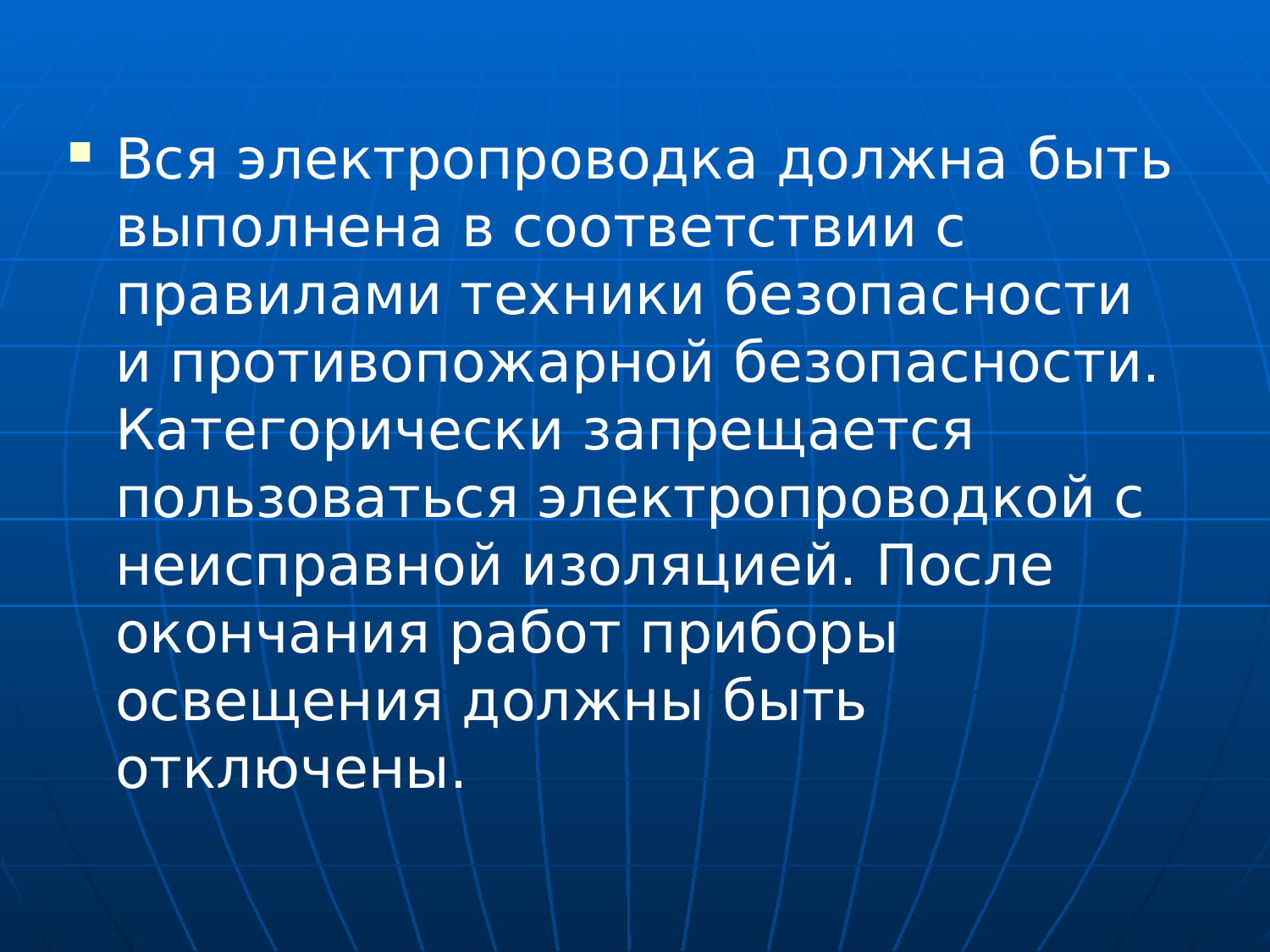

Вся электропроводка должна быть выполнена в соответствии с правилами техники безопасности и противопожарной безопасности. Категорически запрещается пользоваться электропроводкой с неисправной изоляцией. После окончания работ приборы освещения должны быть отключены.